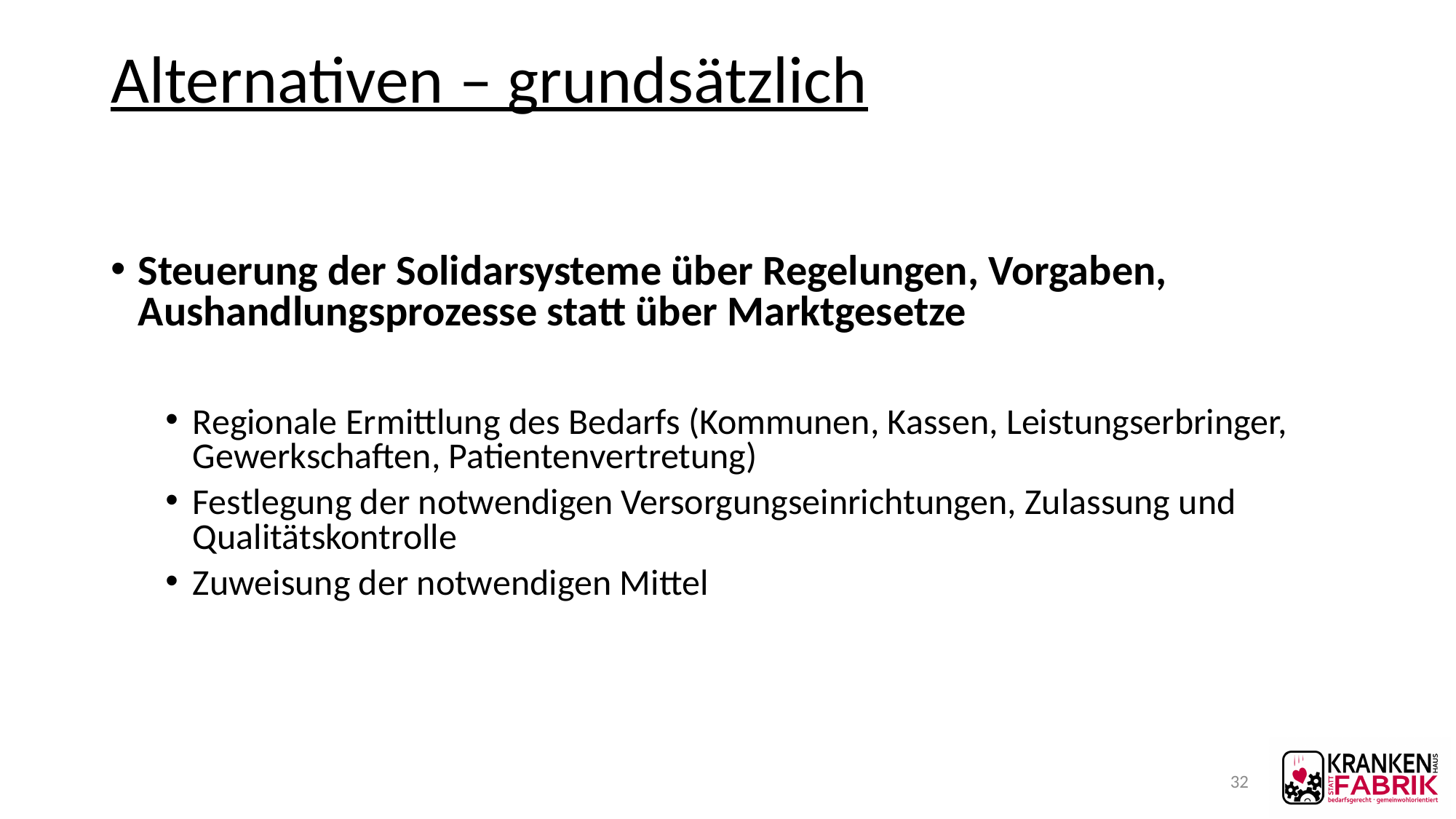

# Alternativen – grundsätzlich

Steuerung der Solidarsysteme über Regelungen, Vorgaben, Aushandlungsprozesse statt über Marktgesetze

Regionale Ermittlung des Bedarfs (Kommunen, Kassen, Leistungserbringer, Gewerkschaften, Patientenvertretung)
Festlegung der notwendigen Versorgungseinrichtungen, Zulassung und Qualitätskontrolle
Zuweisung der notwendigen Mittel
32